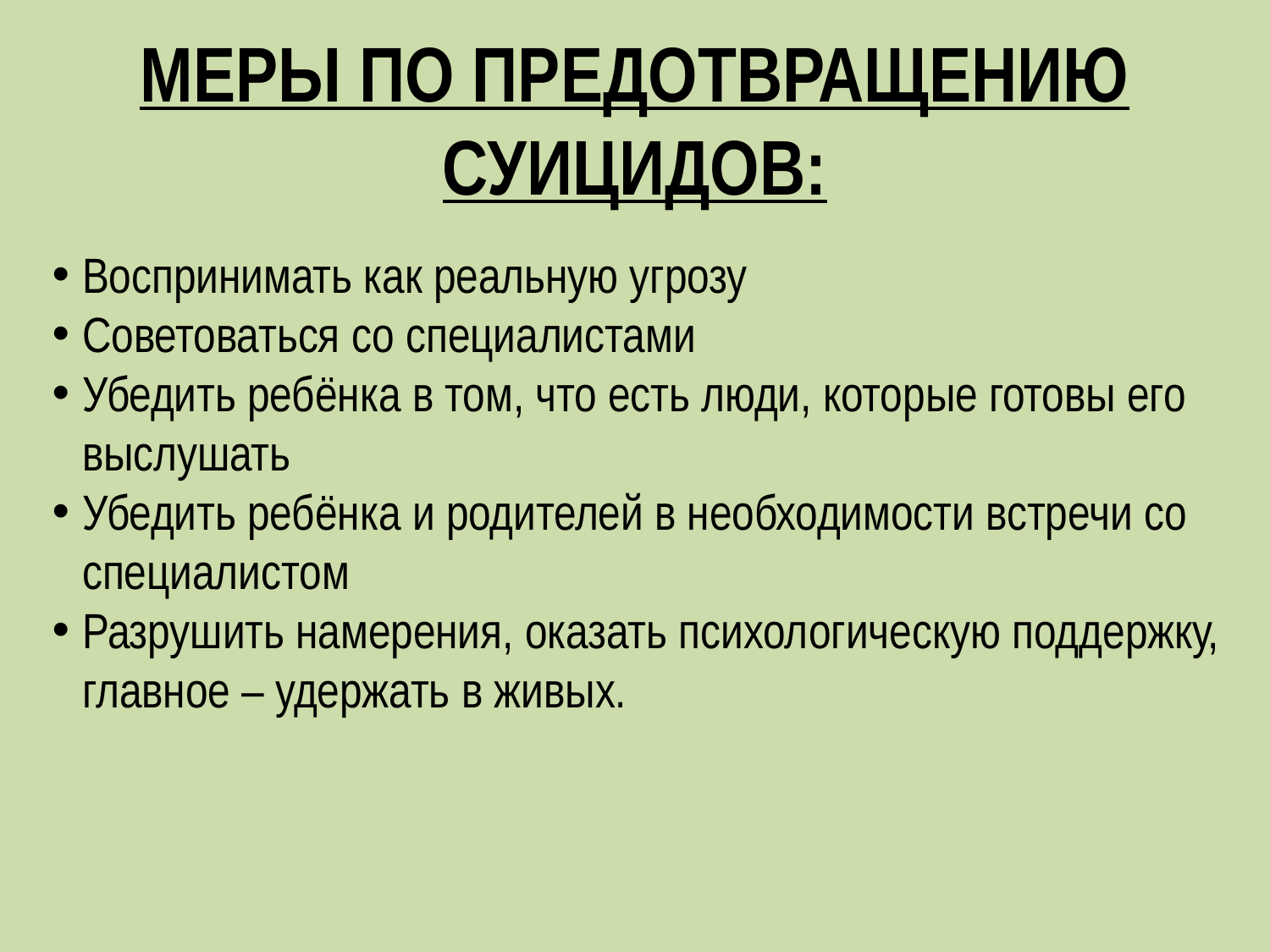

# МЕРЫ ПО ПРЕДОТВРАЩЕНИЮ СУИЦИДОВ:
Воспринимать как реальную угрозу
Советоваться со специалистами
Убедить ребёнка в том, что есть люди, которые готовы его выслушать
Убедить ребёнка и родителей в необходимости встречи со специалистом
Разрушить намерения, оказать психологическую поддержку, главное – удержать в живых.